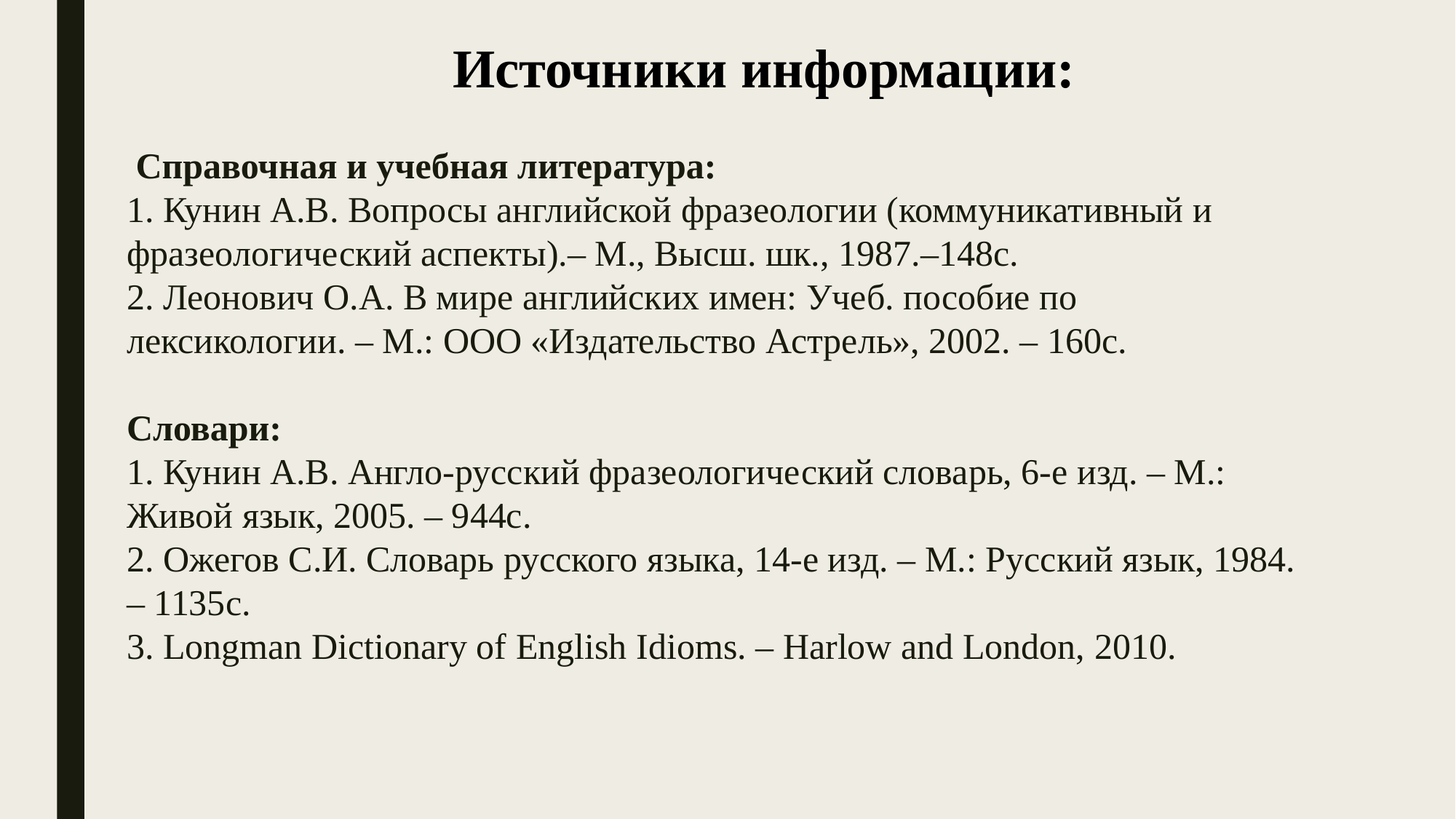

# Источники информации: Справочная и учебная литература: 1. Кунин А.В. Вопросы английской фразеологии (коммуникативный и фразеологический аспекты).– М., Высш. шк., 1987.–148с. 2. Леонович О.А. В мире английских имен: Учеб. пособие по лексикологии. – М.: ООО «Издательство Астрель», 2002. – 160с. Словари: 1. Кунин А.В. Англо-русский фразеологический словарь, 6-е изд. – М.: Живой язык, 2005. – 944с. 2. Ожегов С.И. Словарь русского языка, 14-е изд. – М.: Русский язык, 1984. – 1135с. 3. Longman Dictionary of English Idioms. – Harlow and London, 2010.